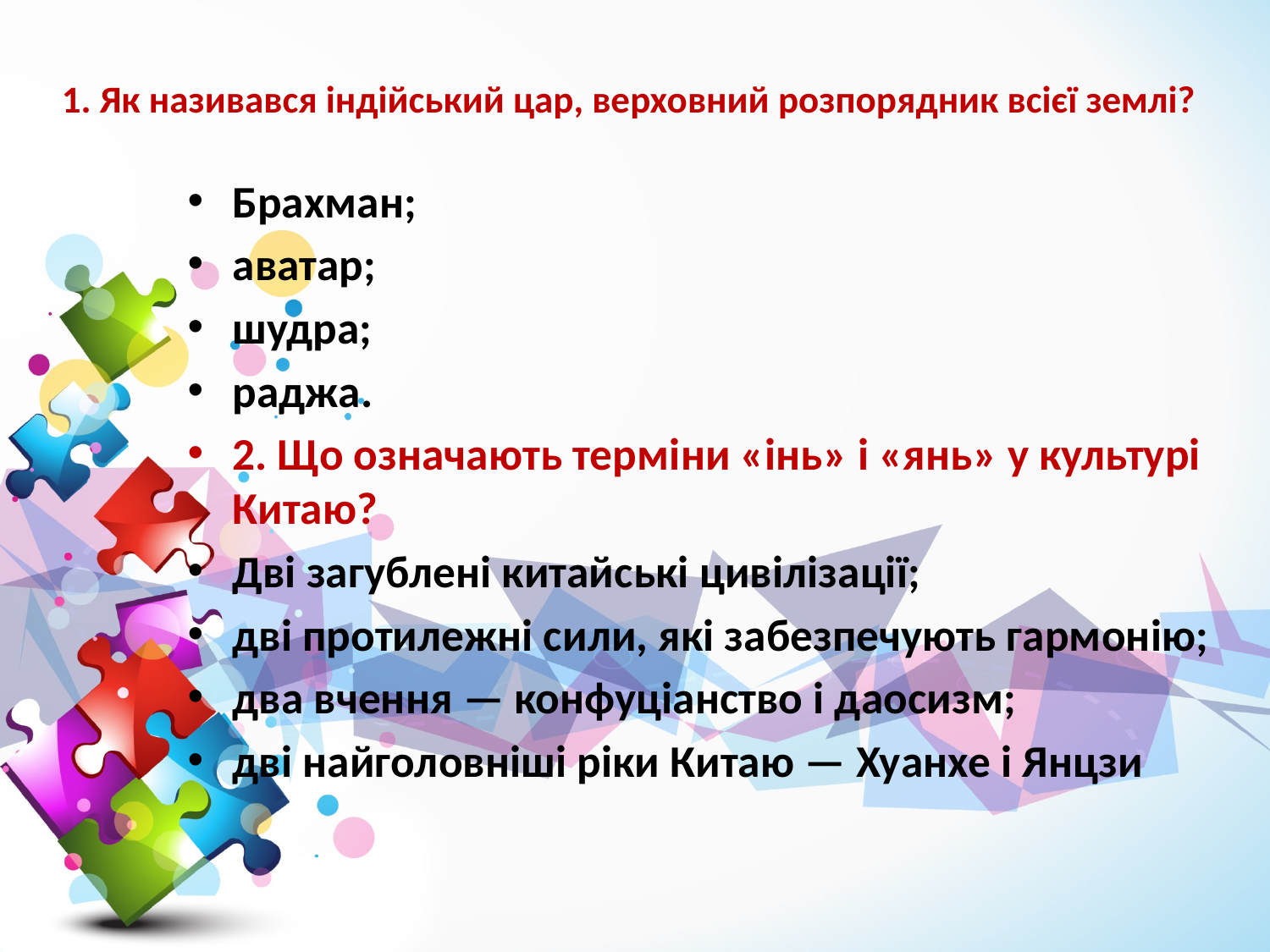

# 1. Як називався індійський цар, верховний розпорядник всієї землі?
Брахман;
аватар;
шудра;
раджа.
2. Що означають терміни «інь» і «янь» у культурі Китаю?
Дві загублені китайські цивілізації;
дві протилежні сили, які забезпечують гармонію;
два вчення — конфуціанство і даосизм;
дві найголовніші ріки Китаю — Хуанхе і Янцзи